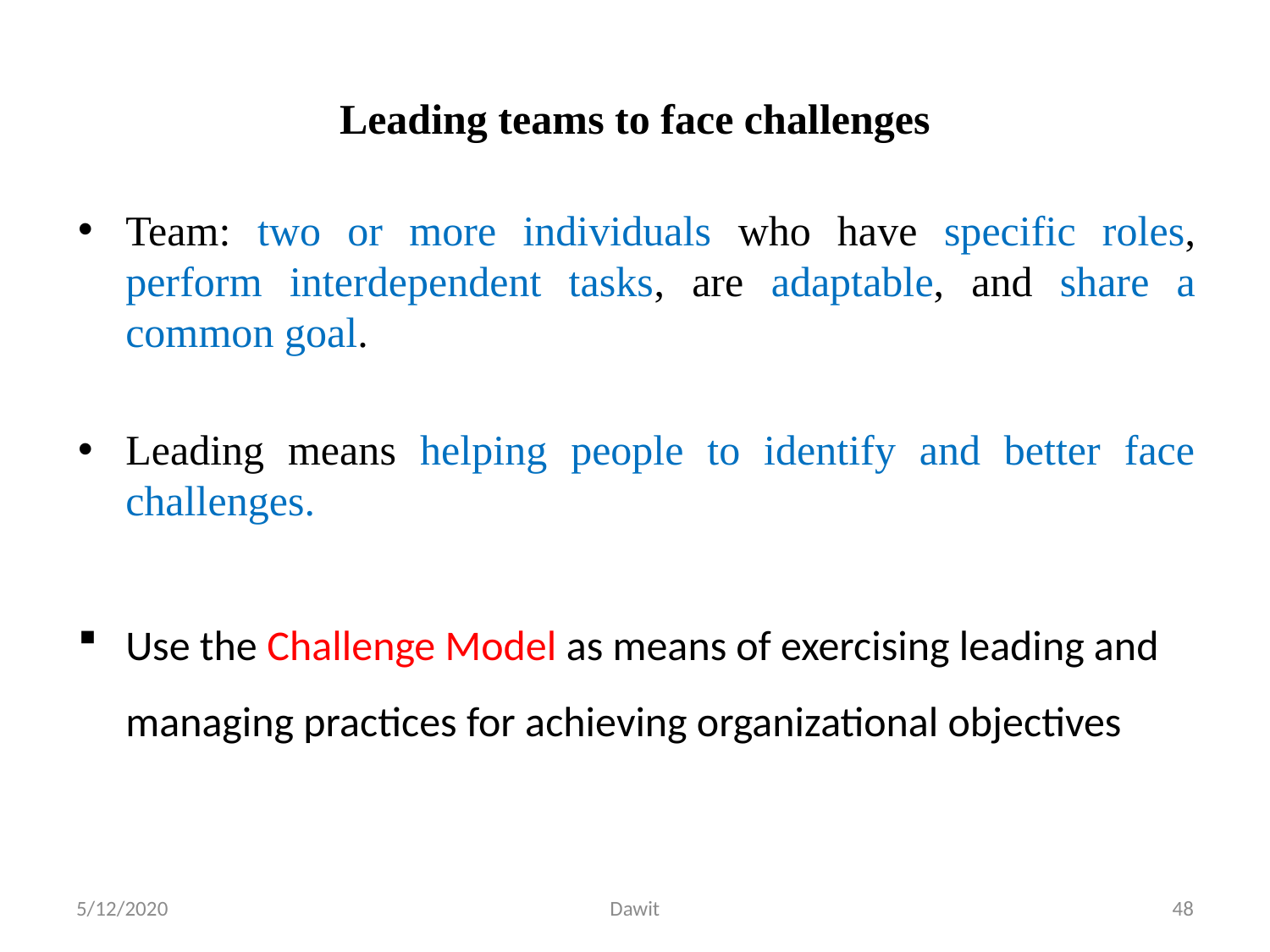

# Leading teams to face challenges
Team: two or more individuals who have specific roles, perform interdependent tasks, are adaptable, and share a common goal.

Leading means helping people to identify and better face challenges.

Use the Challenge Model as means of exercising leading and managing practices for achieving organizational objectives

5/12/2020
Dawit
48